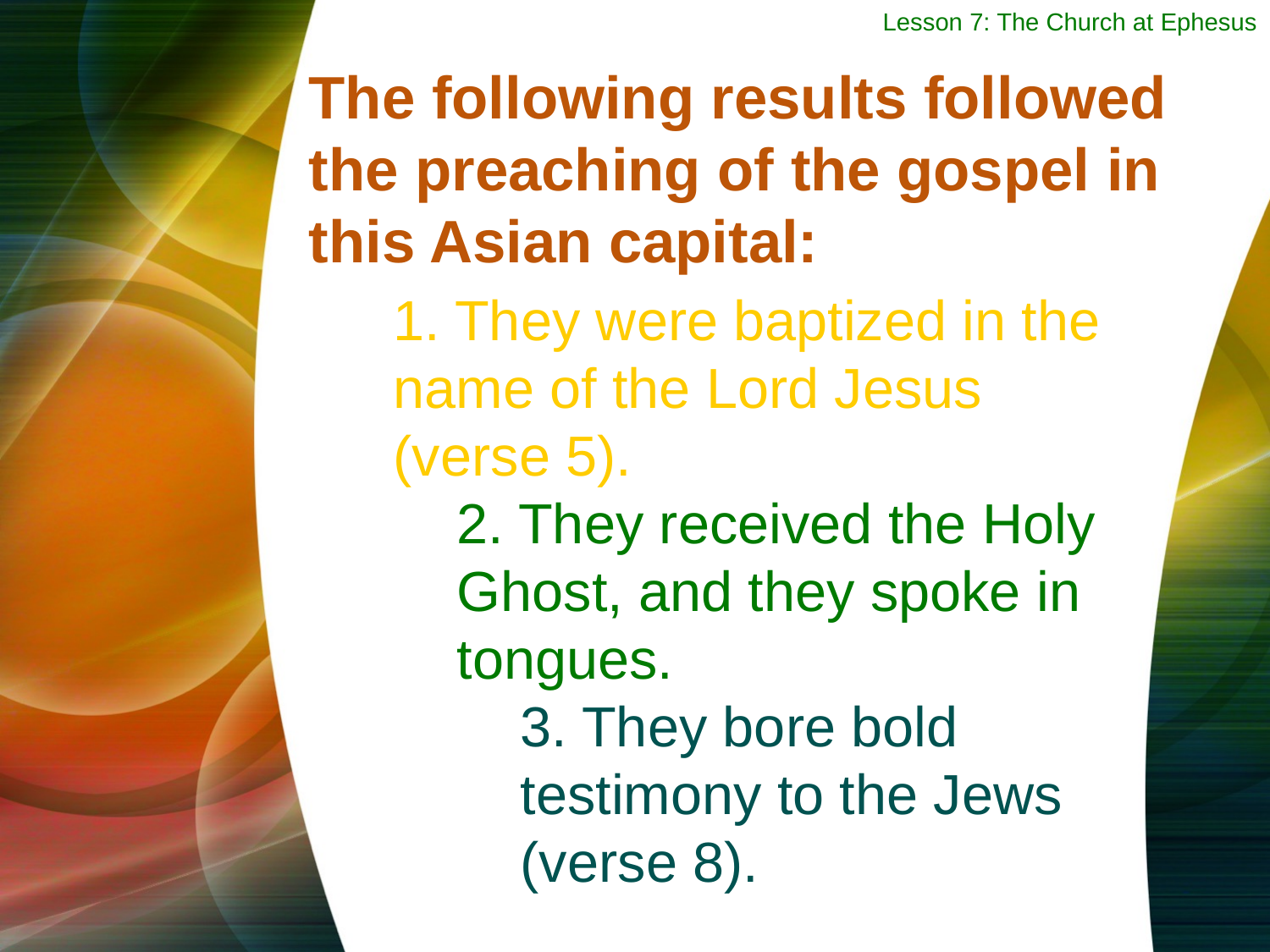

Lesson 7: The Church at Ephesus
The following results followed the preaching of the gospel in this Asian capital:
1. They were baptized in the name of the Lord Jesus (verse 5).
2. They received the Holy Ghost, and they spoke in tongues.
3. They bore bold testimony to the Jews (verse 8).